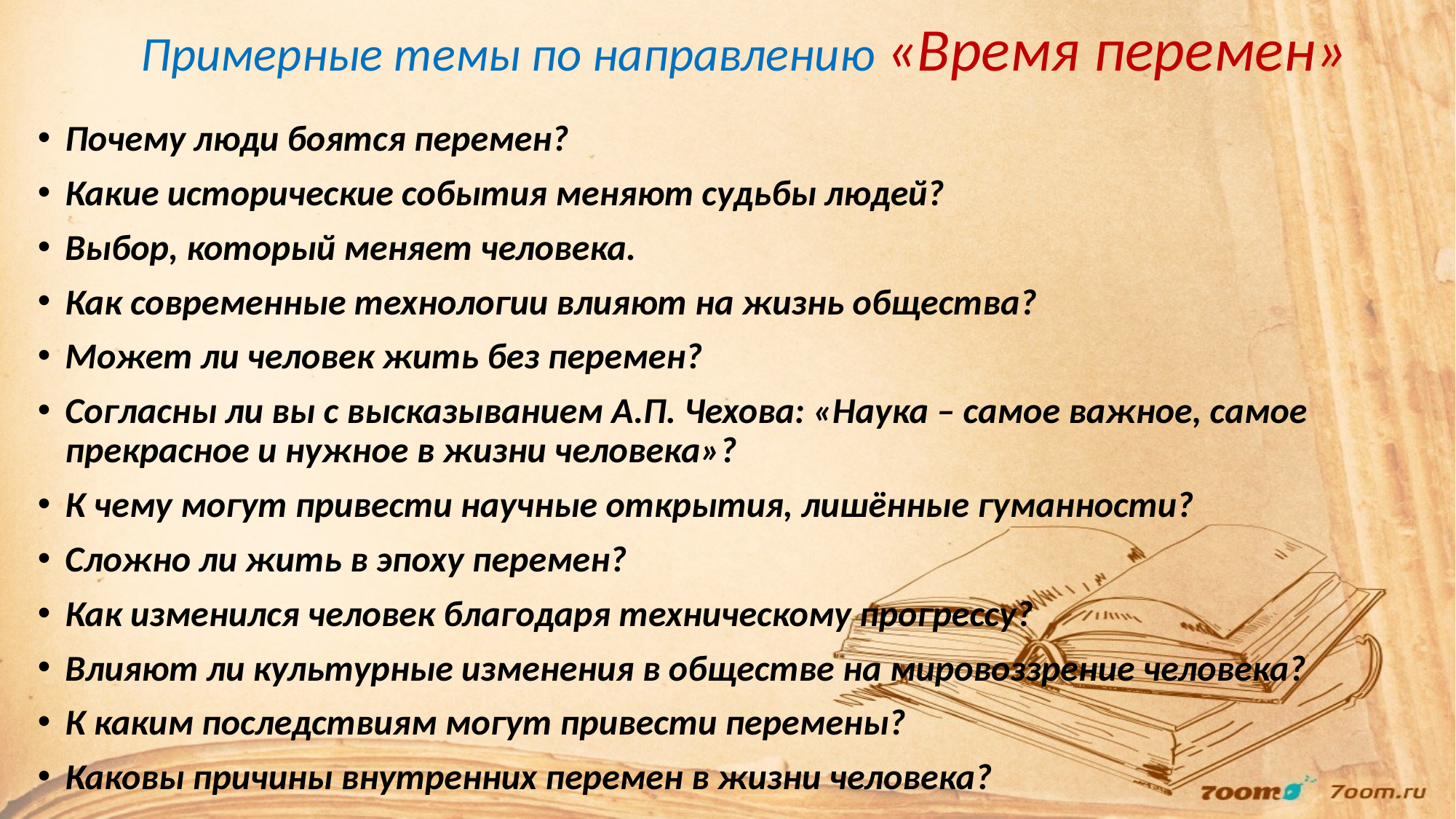

# Примерные темы по направлению «Время перемен»
Почему люди боятся перемен?
Какие исторические события меняют судьбы людей?
Выбор, который меняет человека.
Как современные технологии влияют на жизнь общества?
Может ли человек жить без перемен?
Согласны ли вы с высказыванием А.П. Чехова: «Наука – самое важное, самое прекрасное и нужное в жизни человека»?
К чему могут привести научные открытия, лишённые гуманности?
Сложно ли жить в эпоху перемен?
Как изменился человек благодаря техническому прогрессу?
Влияют ли культурные изменения в обществе на мировоззрение человека?
К каким последствиям могут привести перемены?
Каковы причины внутренних перемен в жизни человека?